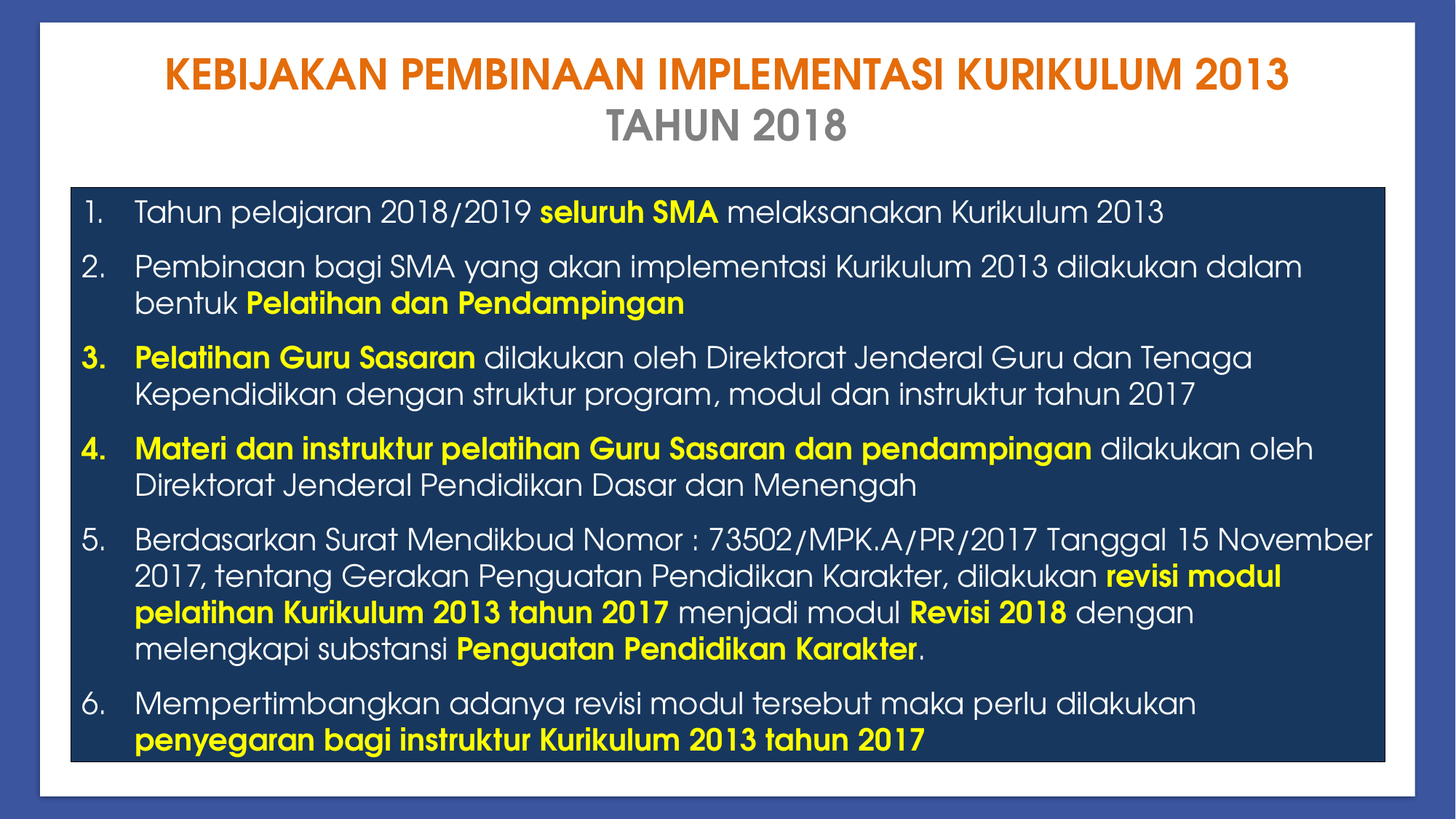

KEBIJAKAN PEMBINAAN IMPLEMENTASI KURIKULUM 2013
TAHUN 2018
Tahun pelajaran 2018/2019 seluruh SMA melaksanakan Kurikulum 2013
Pembinaan bagi SMA yang akan implementasi Kurikulum 2013 dilakukan dalam bentuk Pelatihan dan Pendampingan
Pelatihan Guru Sasaran dilakukan oleh Direktorat Jenderal Guru dan Tenaga Kependidikan dengan struktur program, modul dan instruktur tahun 2017
Materi dan instruktur pelatihan Guru Sasaran dan pendampingan dilakukan oleh Direktorat Jenderal Pendidikan Dasar dan Menengah
Berdasarkan Surat Mendikbud Nomor : 73502/MPK.A/PR/2017 Tanggal 15 November 2017, tentang Gerakan Penguatan Pendidikan Karakter, dilakukan revisi modul pelatihan Kurikulum 2013 tahun 2017 menjadi modul Revisi 2018 dengan melengkapi substansi Penguatan Pendidikan Karakter.
Mempertimbangkan adanya revisi modul tersebut maka perlu dilakukan penyegaran bagi instruktur Kurikulum 2013 tahun 2017